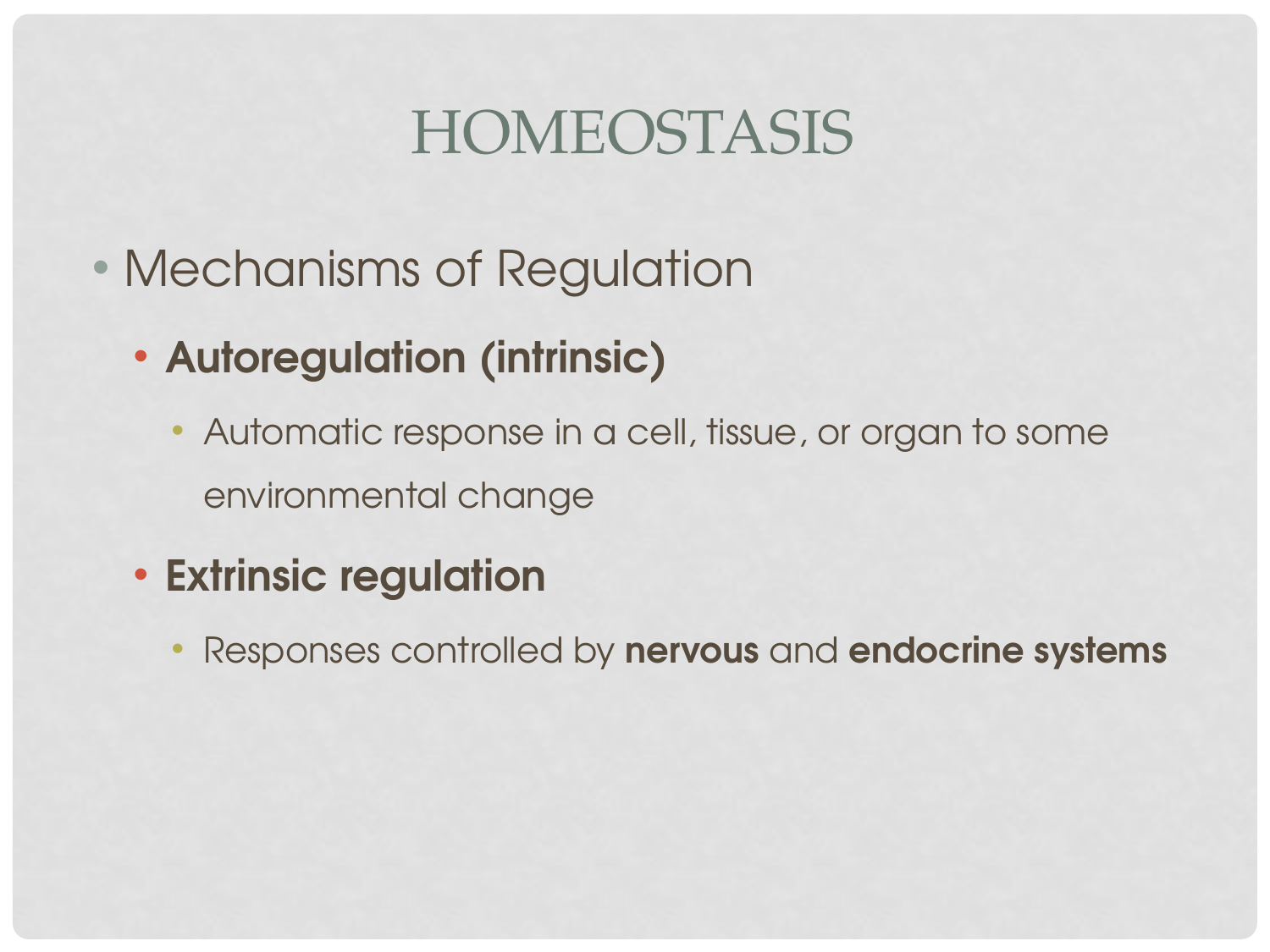

Homeostasis
Mechanisms of Regulation
Autoregulation (intrinsic)
Automatic response in a cell, tissue, or organ to some environmental change
Extrinsic regulation
Responses controlled by nervous and endocrine systems